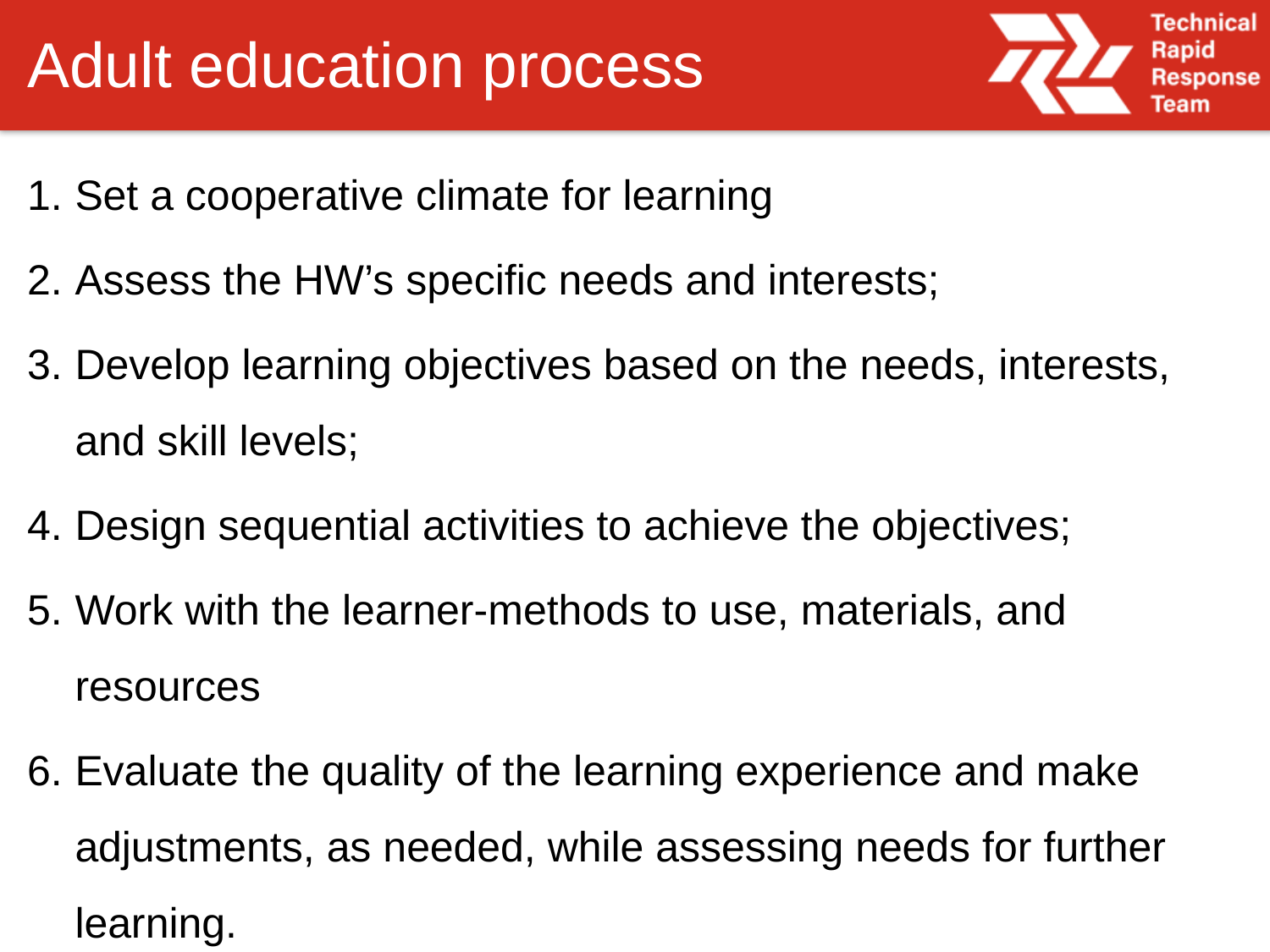

# Adult education process
Set a cooperative climate for learning
Assess the HW’s specific needs and interests;
Develop learning objectives based on the needs, interests, and skill levels;
Design sequential activities to achieve the objectives;
Work with the learner-methods to use, materials, and resources
Evaluate the quality of the learning experience and make adjustments, as needed, while assessing needs for further learning.